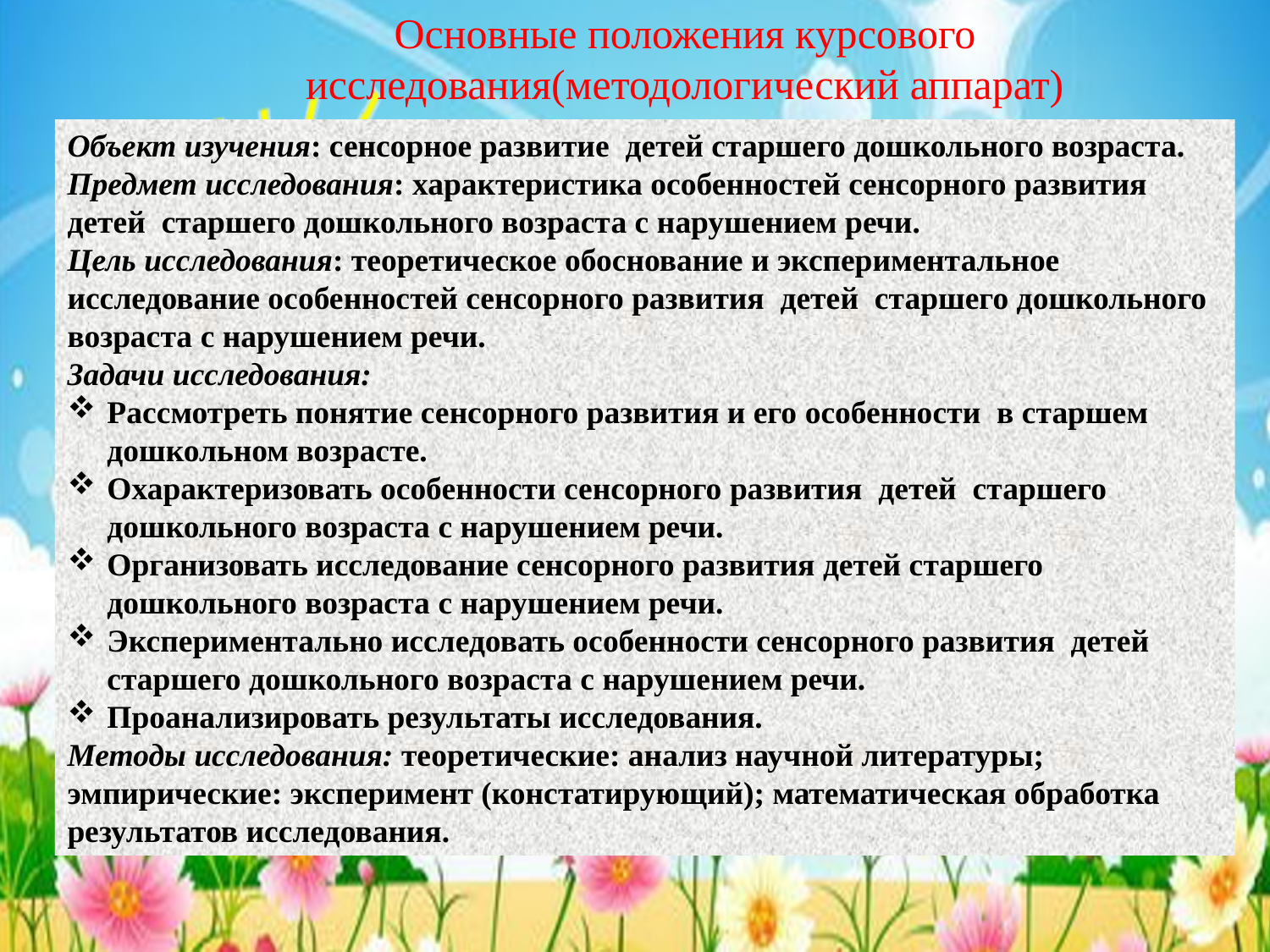

Основные положения курсового исследования(методологический аппарат)
Объект изучения: сенсорное развитие  детей старшего дошкольного возраста.
Предмет исследования: характеристика особенностей сенсорного развития  детей  старшего дошкольного возраста с нарушением речи.
Цель исследования: теоретическое обоснование и экспериментальное исследование особенностей сенсорного развития  детей  старшего дошкольного возраста с нарушением речи.
Задачи исследования:
Рассмотреть понятие сенсорного развития и его особенности  в старшем дошкольном возрасте.
Охарактеризовать особенности сенсорного развития  детей  старшего дошкольного возраста с нарушением речи.
Организовать исследование сенсорного развития детей старшего дошкольного возраста с нарушением речи.
Экспериментально исследовать особенности сенсорного развития  детей  старшего дошкольного возраста с нарушением речи.
Проанализировать результаты исследования.
Методы исследования: теоретические: анализ научной литературы; эмпирические: эксперимент (констатирующий); математическая обработка результатов исследования.